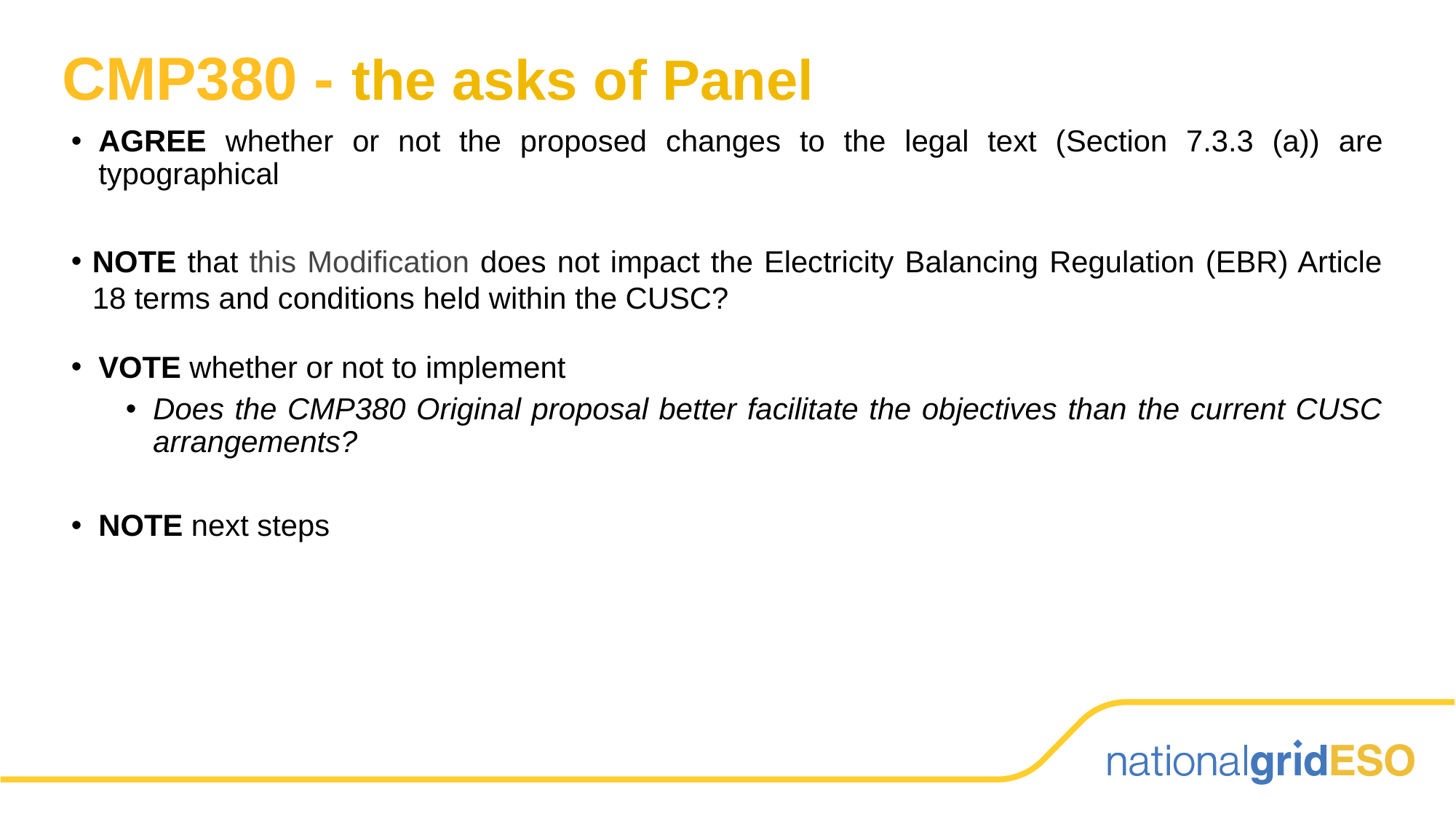

# CMP380 - the asks of Panel
AGREE whether or not the proposed changes to the legal text (Section 7.3.3 (a)) are typographical

NOTE that this Modification does not impact the Electricity Balancing Regulation (EBR) Article 18 terms and conditions held within the CUSC?

VOTE whether or not to implement
Does the CMP380 Original proposal better facilitate the objectives than the current CUSC arrangements?

NOTE next steps